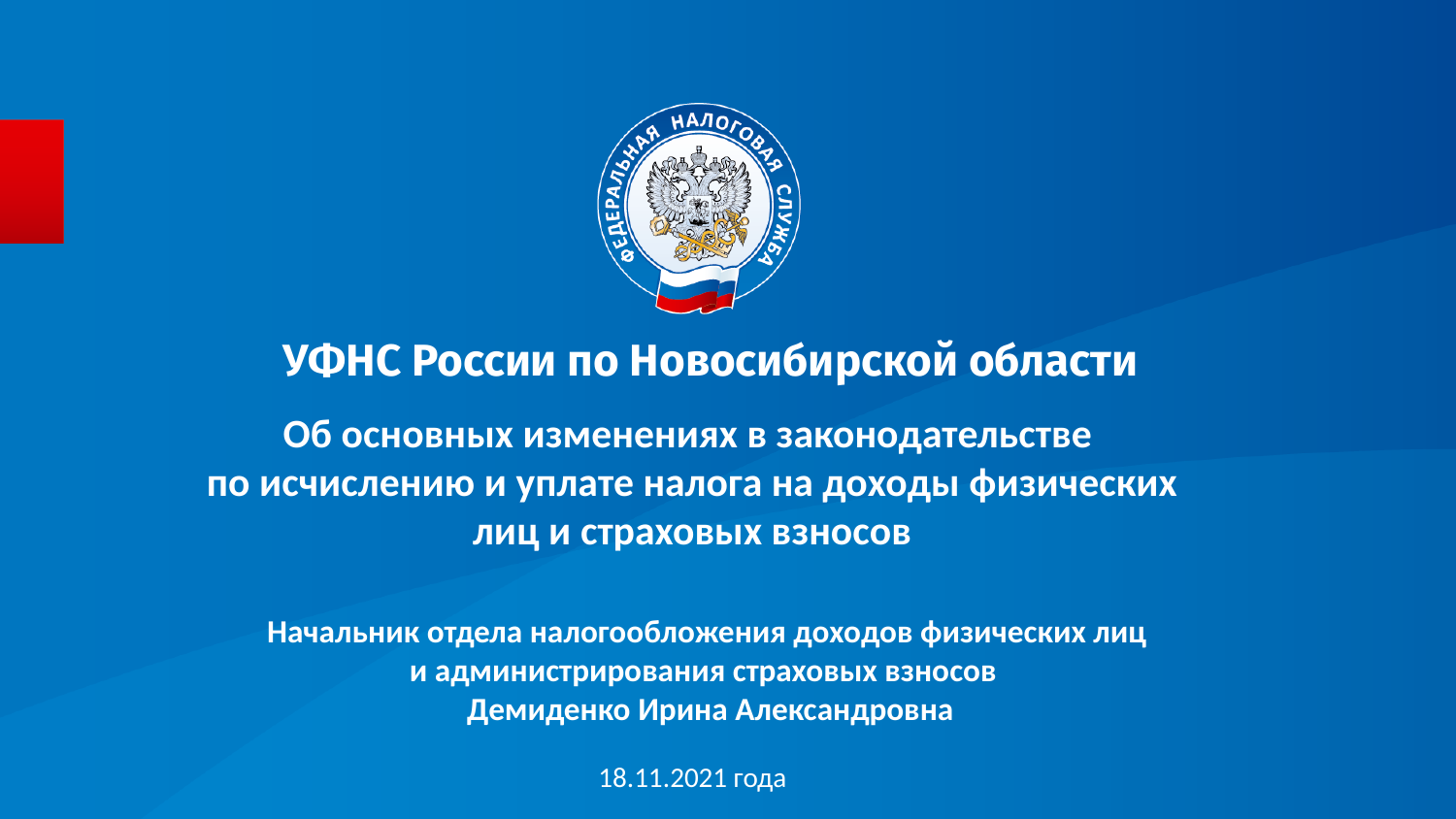

# УФНС России по Новосибирской области
Об основных изменениях в законодательстве
по исчислению и уплате налога на доходы физических лиц и страховых взносов
Начальник отдела налогообложения доходов физических лиц
и администрирования страховых взносов
Демиденко Ирина Александровна

18.11.2021 года